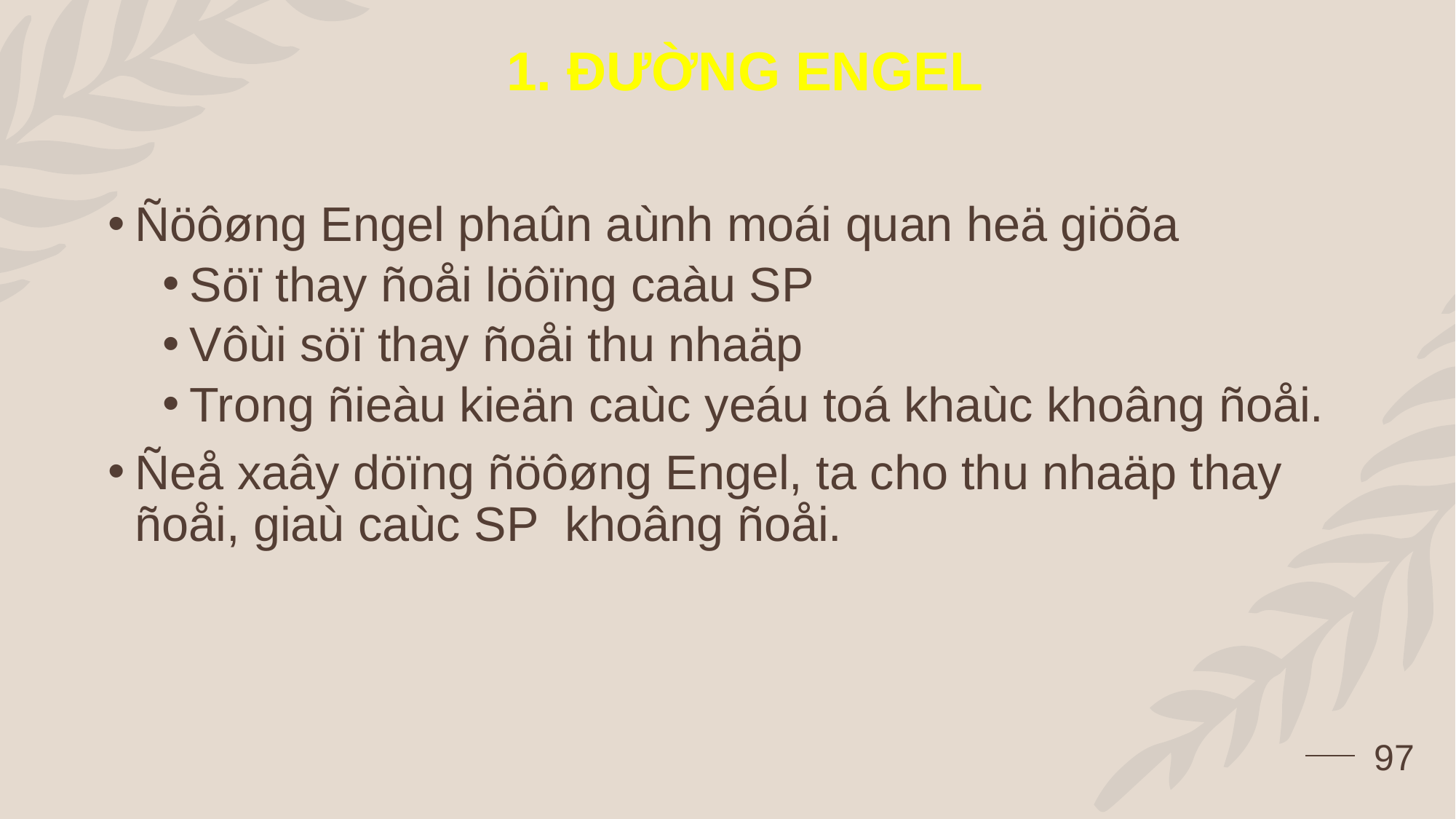

1. ĐƯỜNG ENGEL
#
Ñöôøng Engel phaûn aùnh moái quan heä giöõa
Söï thay ñoåi löôïng caàu SP
Vôùi söï thay ñoåi thu nhaäp
Trong ñieàu kieän caùc yeáu toá khaùc khoâng ñoåi.
Ñeå xaây döïng ñöôøng Engel, ta cho thu nhaäp thay ñoåi, giaù caùc SP  khoâng ñoåi.
97